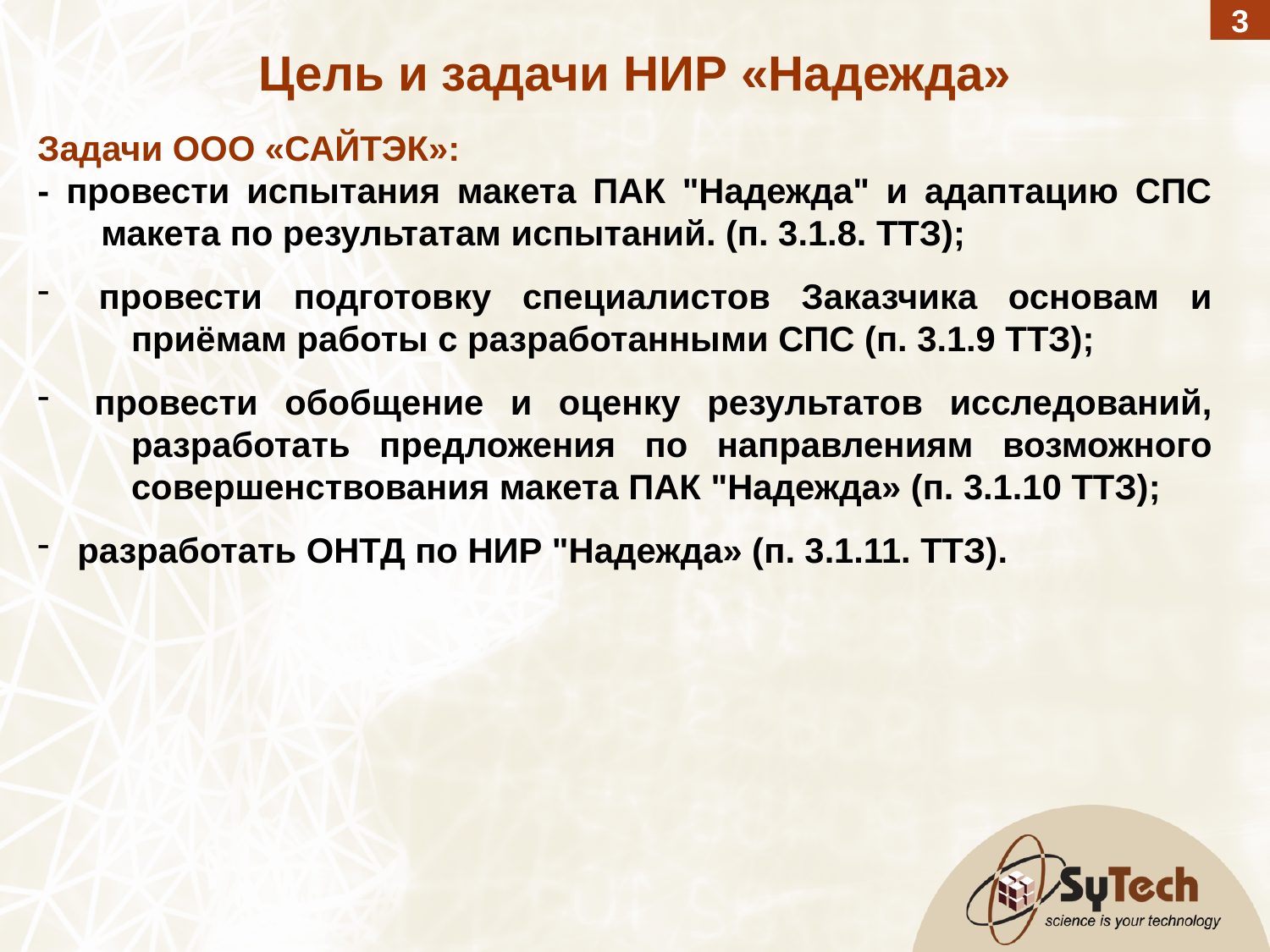

3
Цель и задачи НИР «Надежда»
Задачи ООО «САЙТЭК»:
- провести испытания макета ПАК "Надежда" и адаптацию СПС макета по результатам испытаний. (п. 3.1.8. ТТЗ);
 провести подготовку специалистов Заказчика основам и приёмам работы с разработанными СПС (п. 3.1.9 ТТЗ);
 провести обобщение и оценку результатов исследований, разработать предложения по направлениям возможного совершенствования макета ПАК "Надежда» (п. 3.1.10 ТТЗ);
 разработать ОНТД по НИР "Надежда» (п. 3.1.11. ТТЗ).